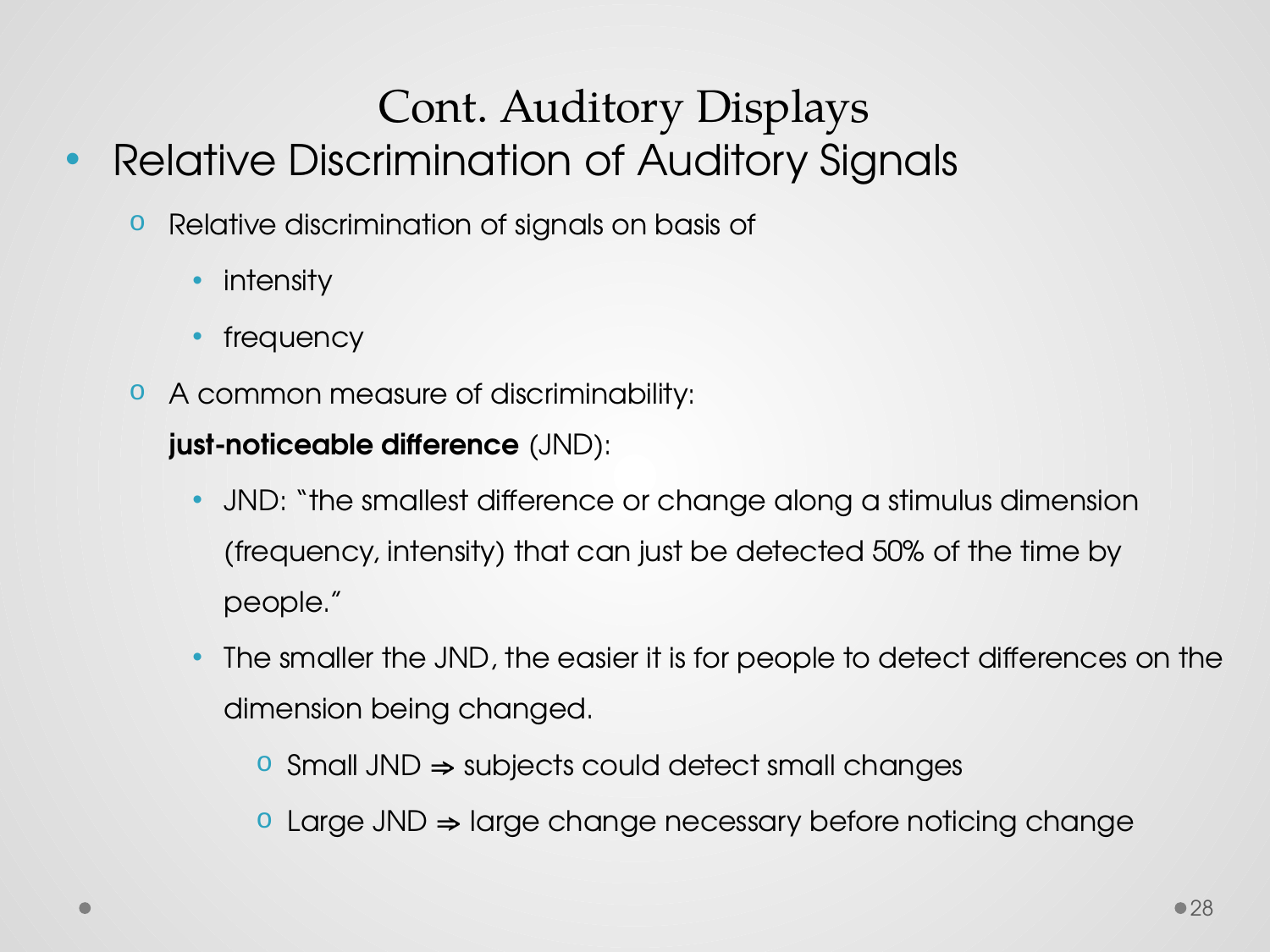

# Cont. Auditory Displays

Relative Discrimination of Auditory Signals
Relative discrimination of signals on basis of
intensity
frequency
A common measure of discriminability:
just-noticeable difference (JND):
JND: “the smallest difference or change along a stimulus dimension (frequency, intensity) that can just be detected 50% of the time by people.”
The smaller the JND, the easier it is for people to detect differences on the dimension being changed.
Small JND ⇒ subjects could detect small changes
Large JND ⇒ large change necessary before noticing change
28